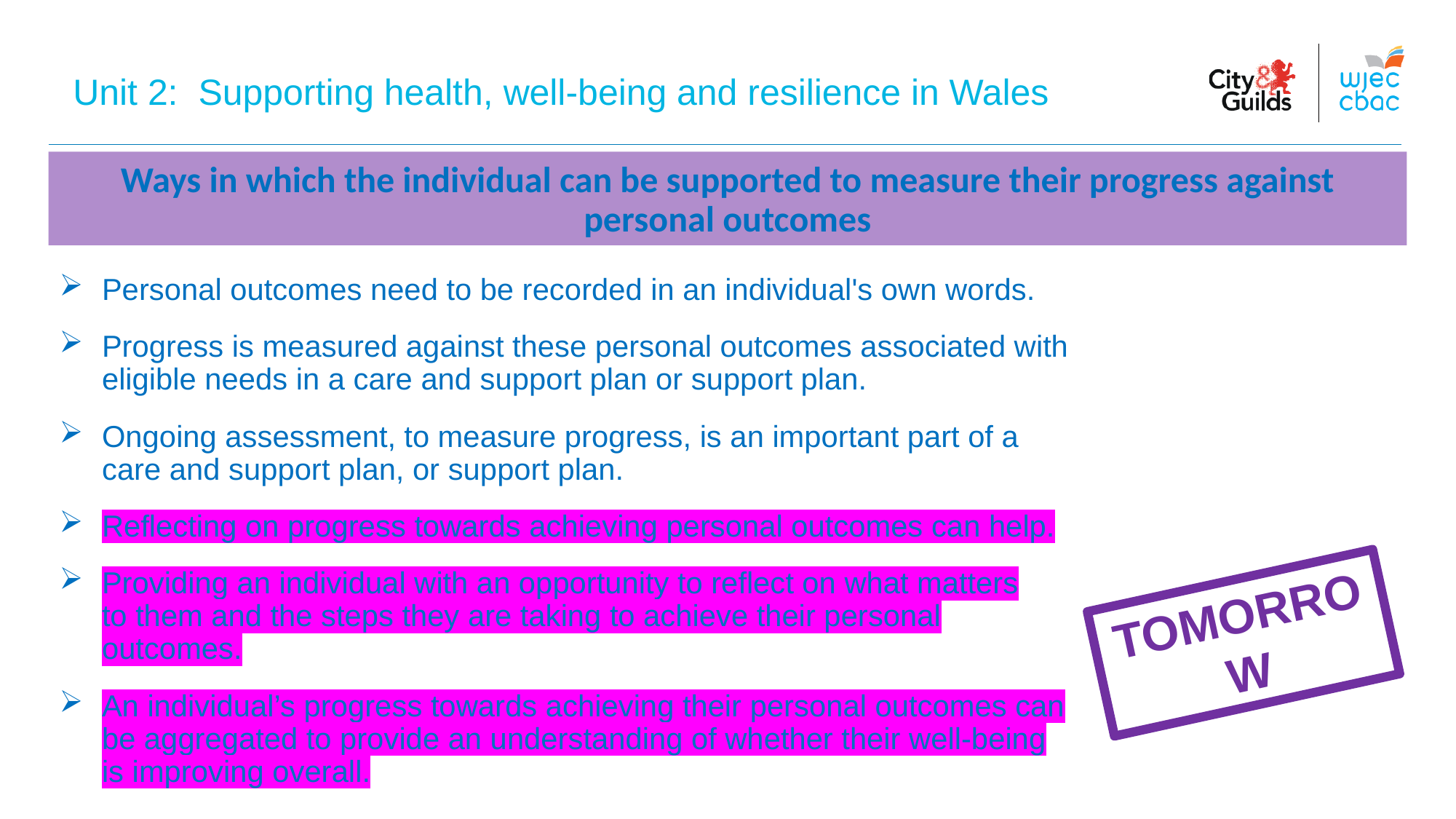

Unit 2:  Supporting health, well-being and resilience in Wales
# Ways in which the individual can be supported to measure their progress against personal outcomes
Personal outcomes need to be recorded in an individual's own words.
Progress is measured against these personal outcomes associated with eligible needs in a care and support plan or support plan.
Ongoing assessment, to measure progress, is an important part of a care and support plan, or support plan.
Reflecting on progress towards achieving personal outcomes can help.
Providing an individual with an opportunity to reflect on what matters to them and the steps they are taking to achieve their personal outcomes.
An individual’s progress towards achieving their personal outcomes can be aggregated to provide an understanding of whether their well-being is improving overall.

TOMORROW